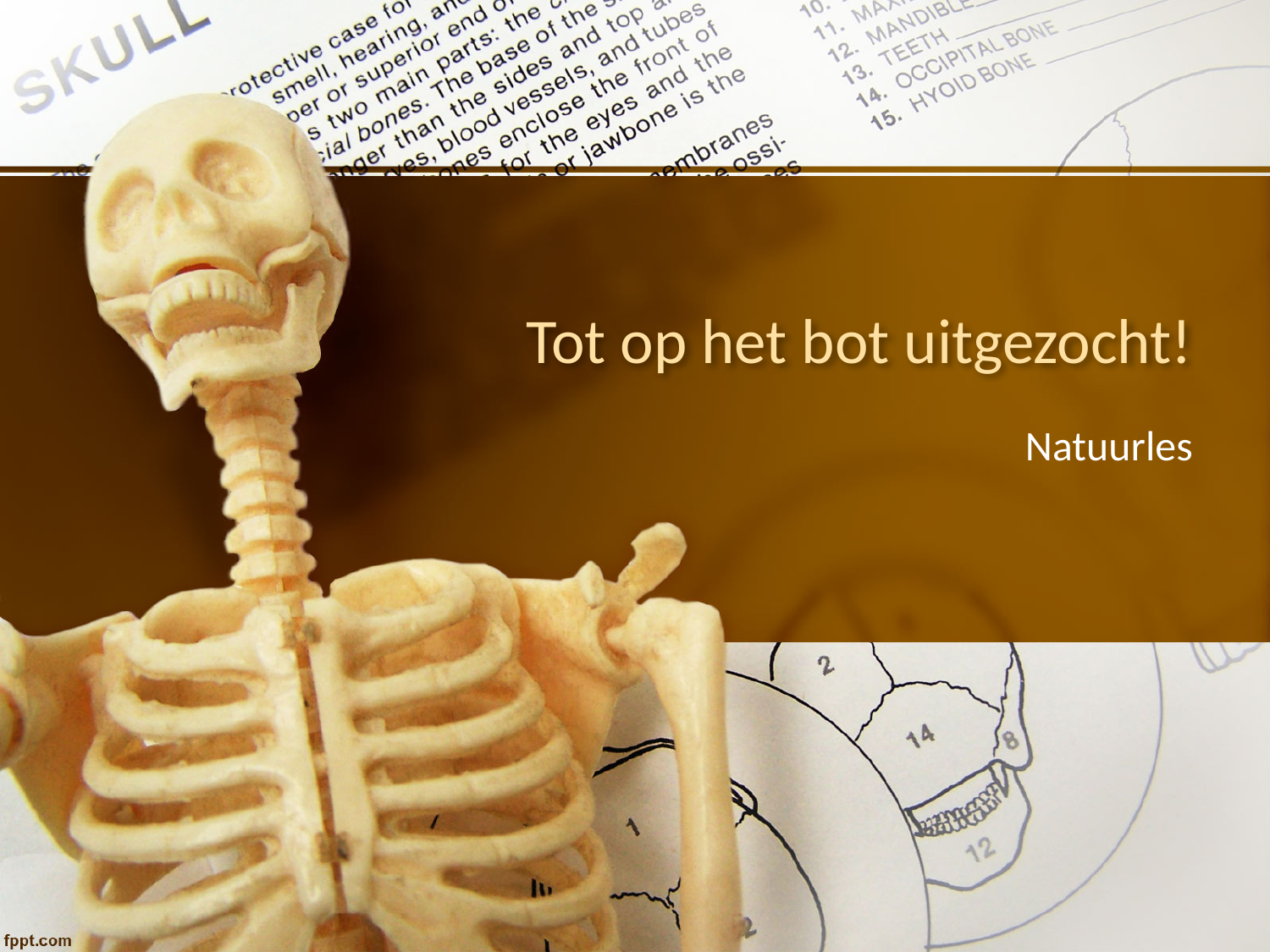

# Tot op het bot uitgezocht!
Natuurles